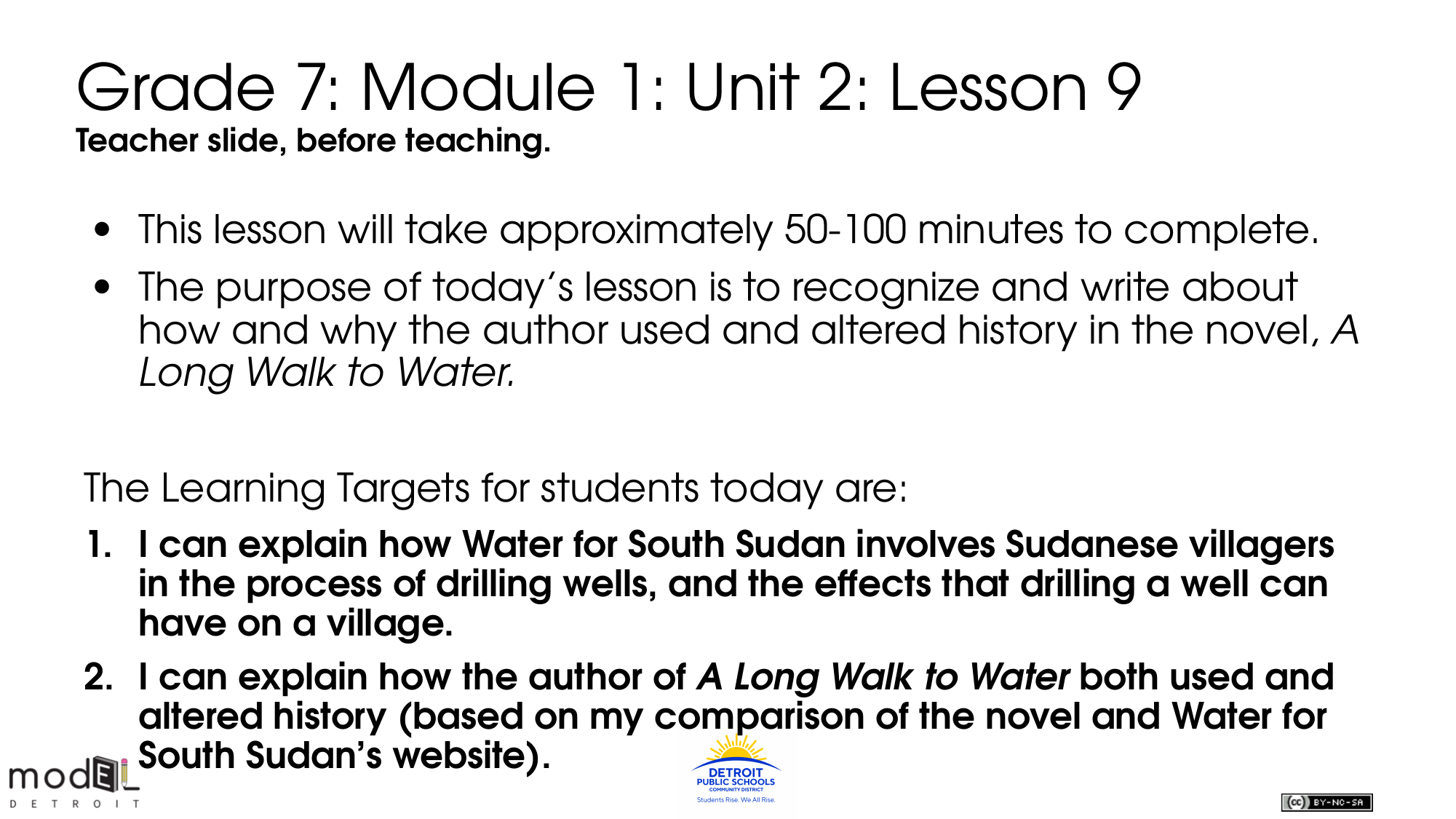

Grade 7: Module 1: Unit 2: Lesson 9
Teacher slide, before teaching.
This lesson will take approximately 50-100 minutes to complete.
The purpose of today’s lesson is to recognize and write about how and why the author used and altered history in the novel, A Long Walk to Water.

The Learning Targets for students today are:
I can explain how Water for South Sudan involves Sudanese villagers in the process of drilling wells, and the effects that drilling a well can have on a village.
I can explain how the author of A Long Walk to Water both used and altered history (based on my comparison of the novel and Water for South Sudan’s website).